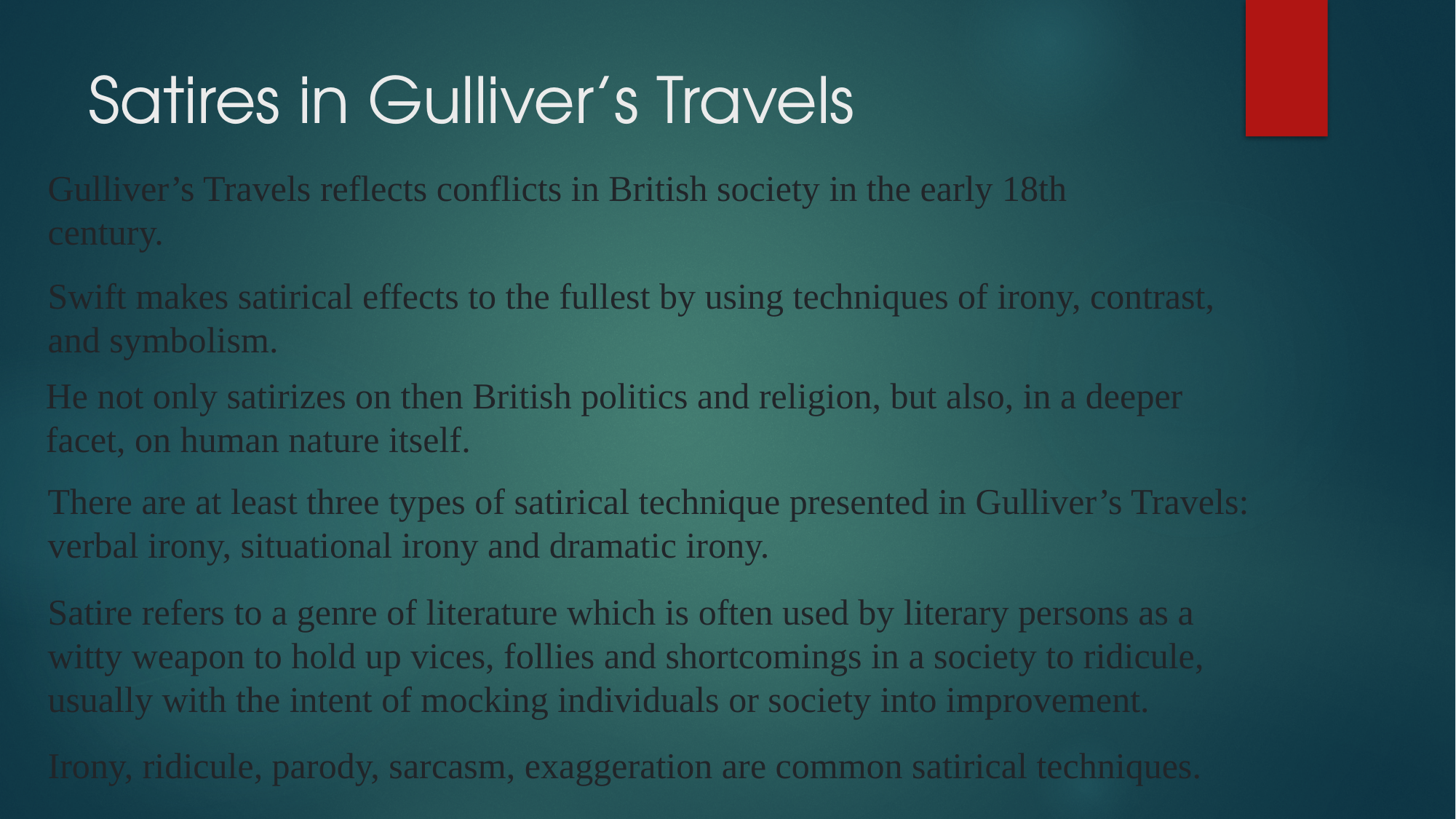

# Satires in Gulliver’s Travels
Gulliver’s Travels reflects conflicts in British society in the early 18th century.
Swift makes satirical effects to the fullest by using techniques of irony, contrast, and symbolism.
He not only satirizes on then British politics and religion, but also, in a deeper facet, on human nature itself.
There are at least three types of satirical technique presented in Gulliver’s Travels: verbal irony, situational irony and dramatic irony.
Satire refers to a genre of literature which is often used by literary persons as a witty weapon to hold up vices, follies and shortcomings in a society to ridicule, usually with the intent of mocking individuals or society into improvement.
Irony, ridicule, parody, sarcasm, exaggeration are common satirical techniques.